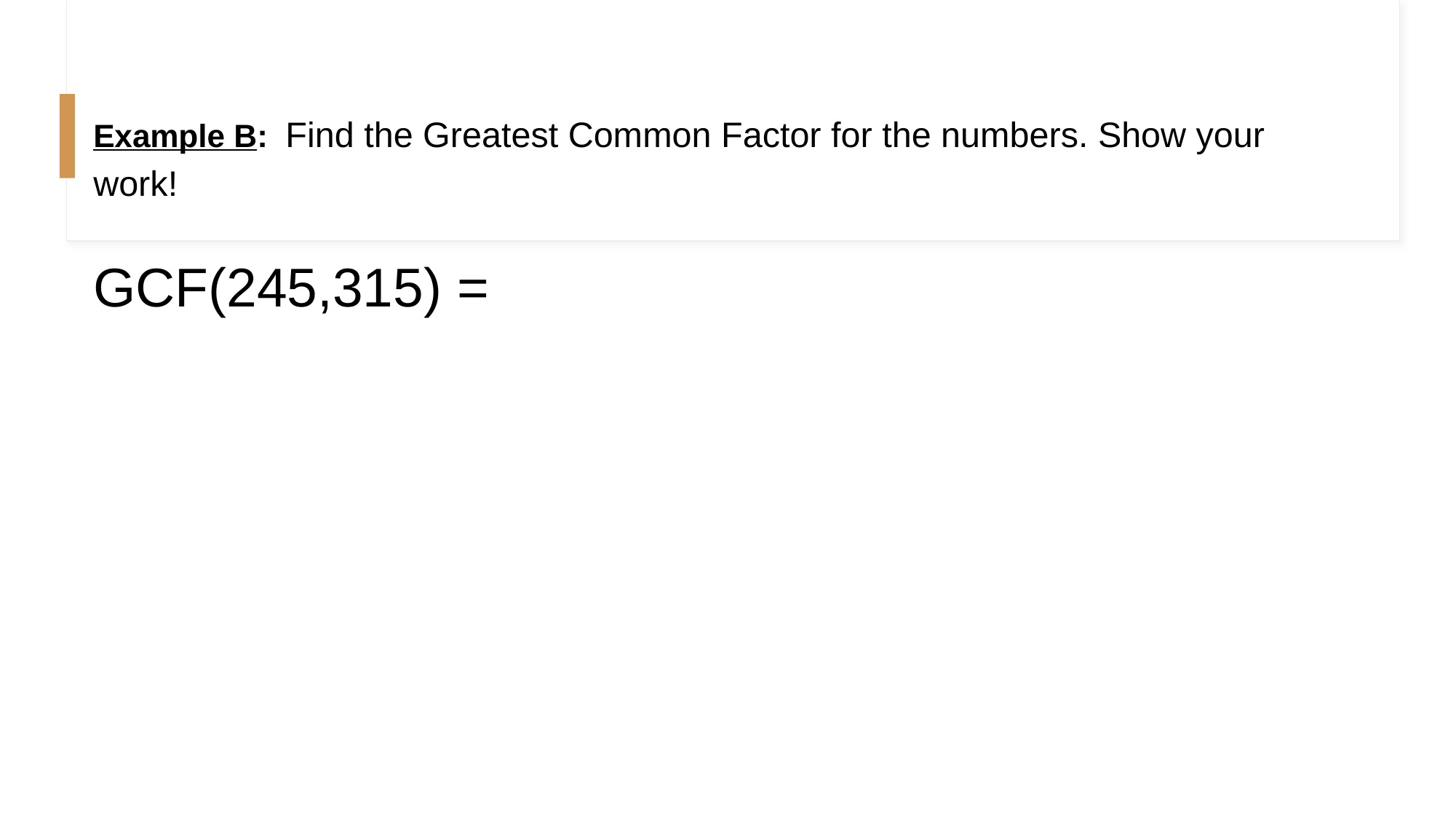

# Example B:  Find the Greatest Common Factor for the numbers. Show your work!
GCF(245,315) =